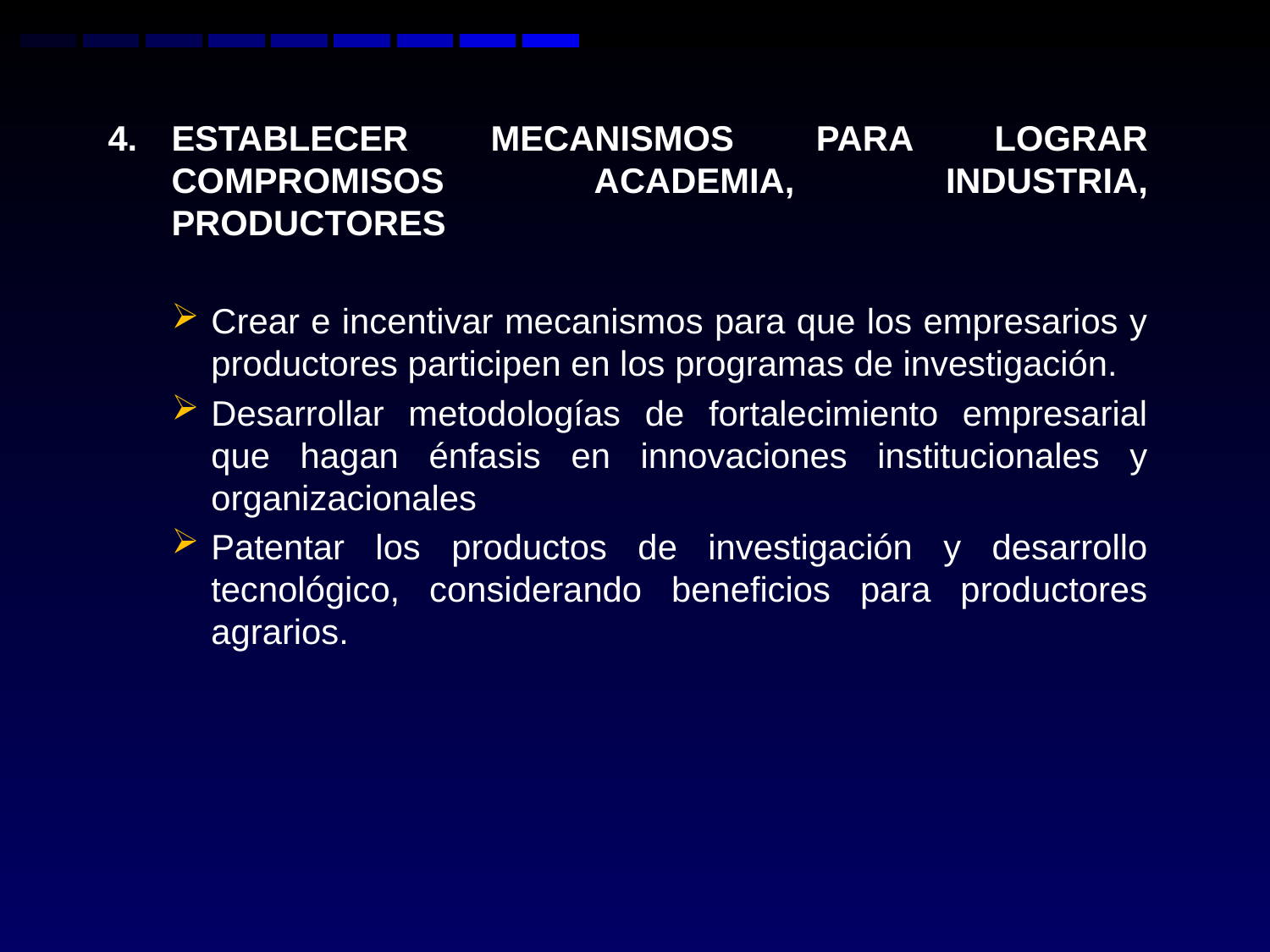

ESTABLECER MECANISMOS PARA LOGRAR COMPROMISOS ACADEMIA, INDUSTRIA, PRODUCTORES

Crear e incentivar mecanismos para que los empresarios y productores participen en los programas de investigación.
Desarrollar metodologías de fortalecimiento empresarial que hagan énfasis en innovaciones institucionales y organizacionales
Patentar los productos de investigación y desarrollo tecnológico, considerando beneficios para productores agrarios.